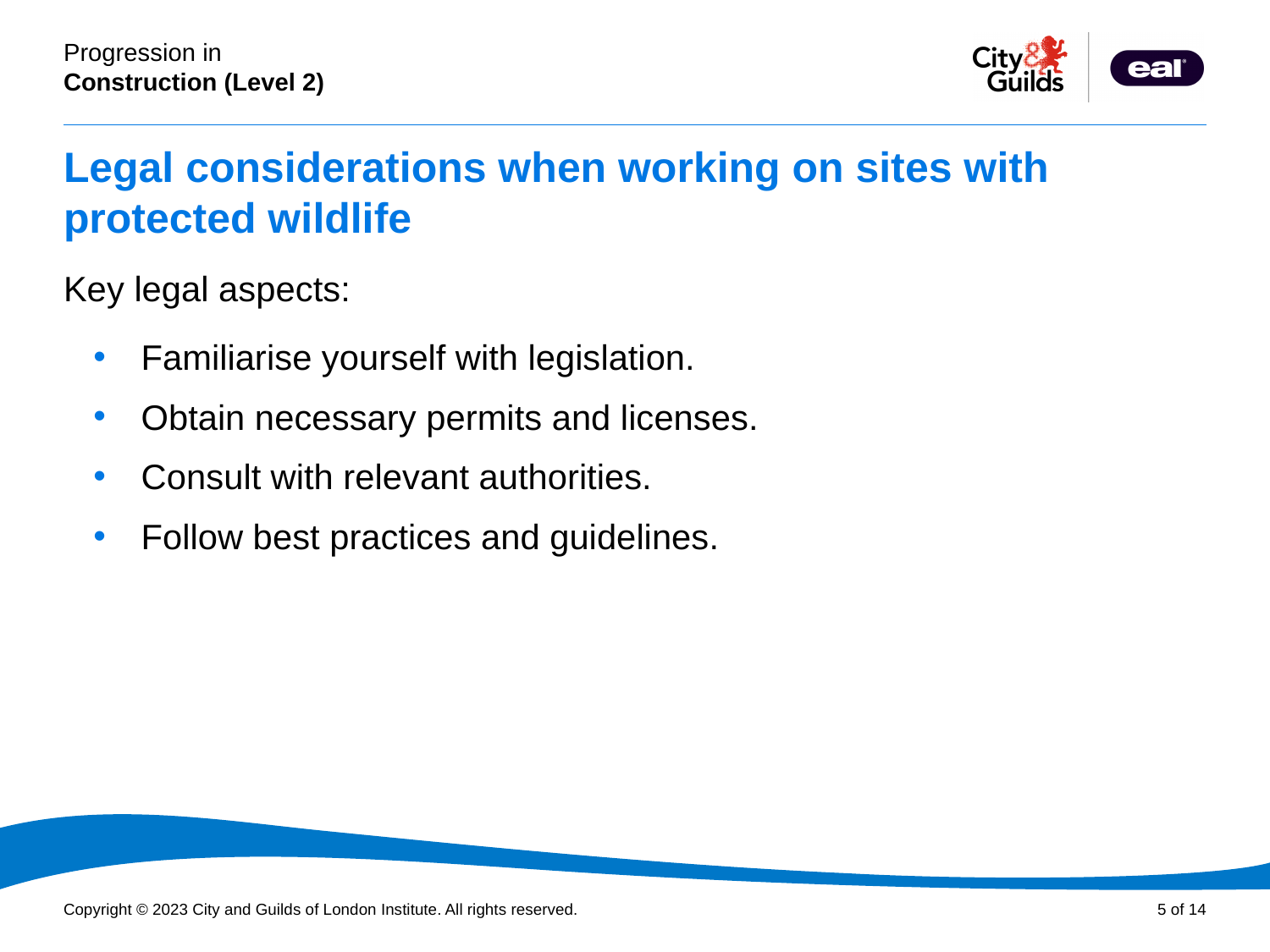

# Legal considerations when working on sites with protected wildlife
Key legal aspects:
Familiarise yourself with legislation.
Obtain necessary permits and licenses.
Consult with relevant authorities.
Follow best practices and guidelines.